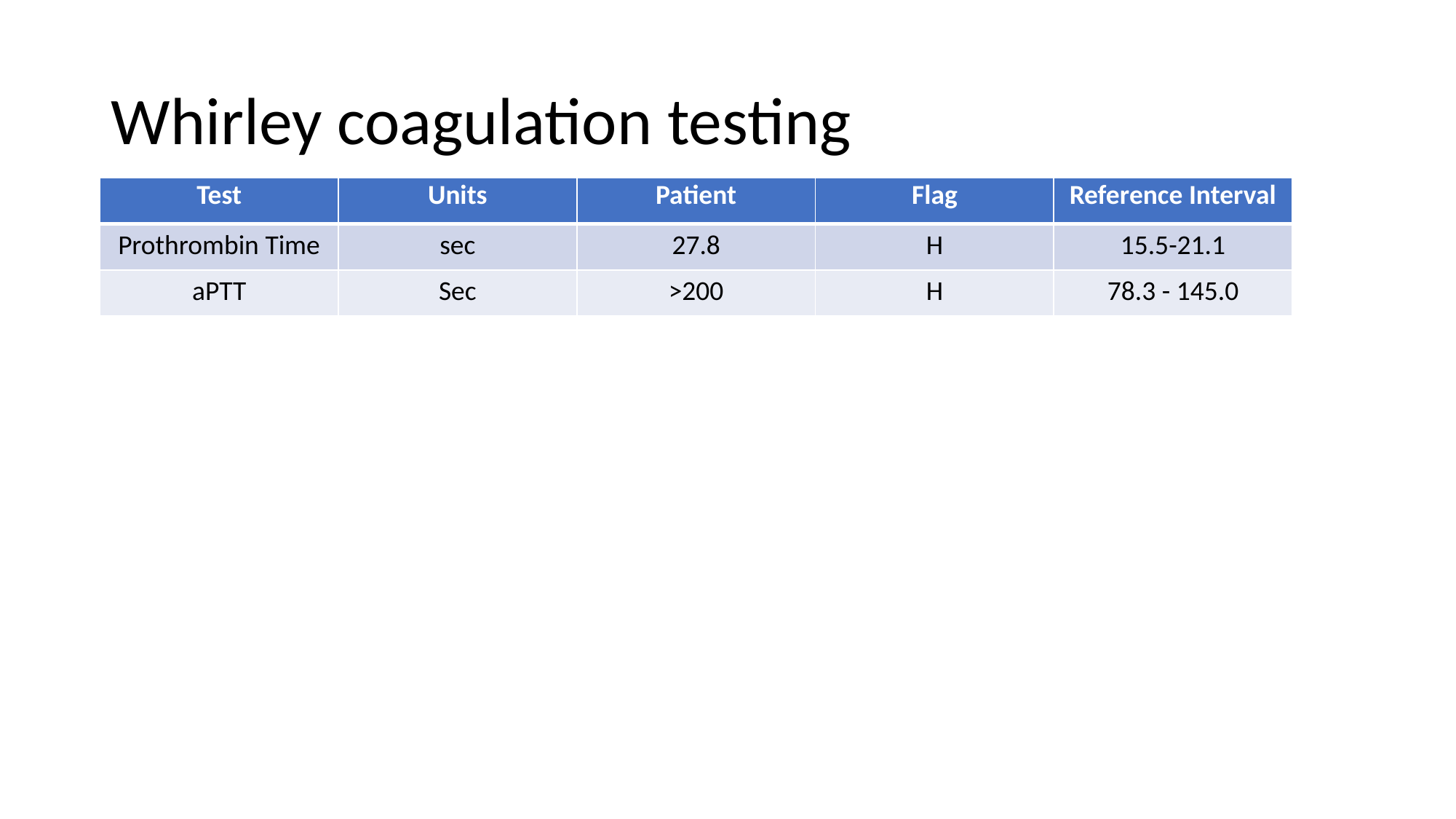

# Whirley coagulation testing
| Test | Units | Patient | Flag | Reference Interval |
| --- | --- | --- | --- | --- |
| Prothrombin Time | sec | 27.8 | H | 15.5-21.1 |
| aPTT | Sec | >200 | H | 78.3 - 145.0 |